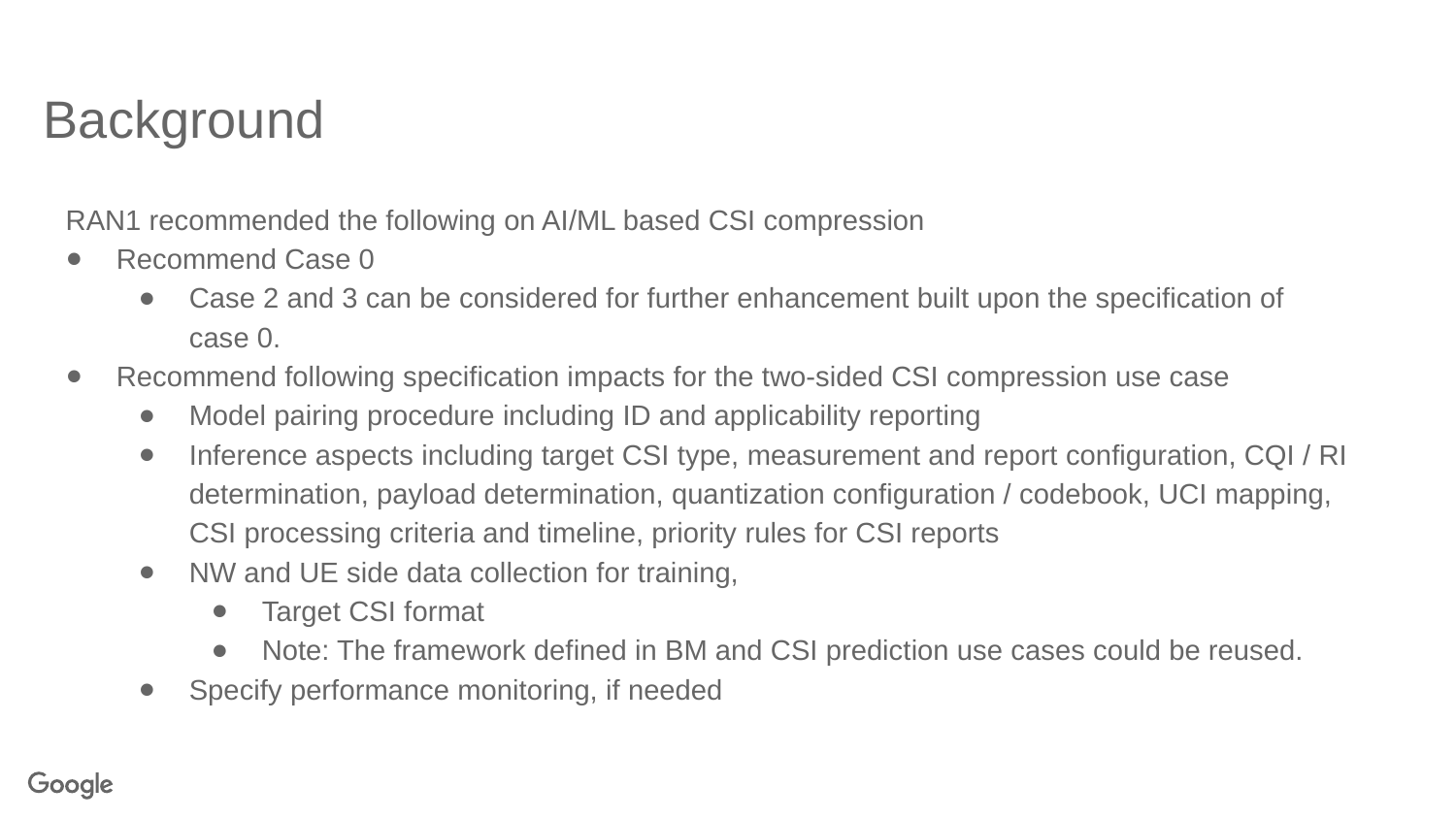

# Background
RAN1 recommended the following on AI/ML based CSI compression
Recommend Case 0
Case 2 and 3 can be considered for further enhancement built upon the specification of case 0.
Recommend following specification impacts for the two-sided CSI compression use case
Model pairing procedure including ID and applicability reporting
Inference aspects including target CSI type, measurement and report configuration, CQI / RI determination, payload determination, quantization configuration / codebook, UCI mapping, CSI processing criteria and timeline, priority rules for CSI reports
NW and UE side data collection for training,
Target CSI format
Note: The framework defined in BM and CSI prediction use cases could be reused.
Specify performance monitoring, if needed